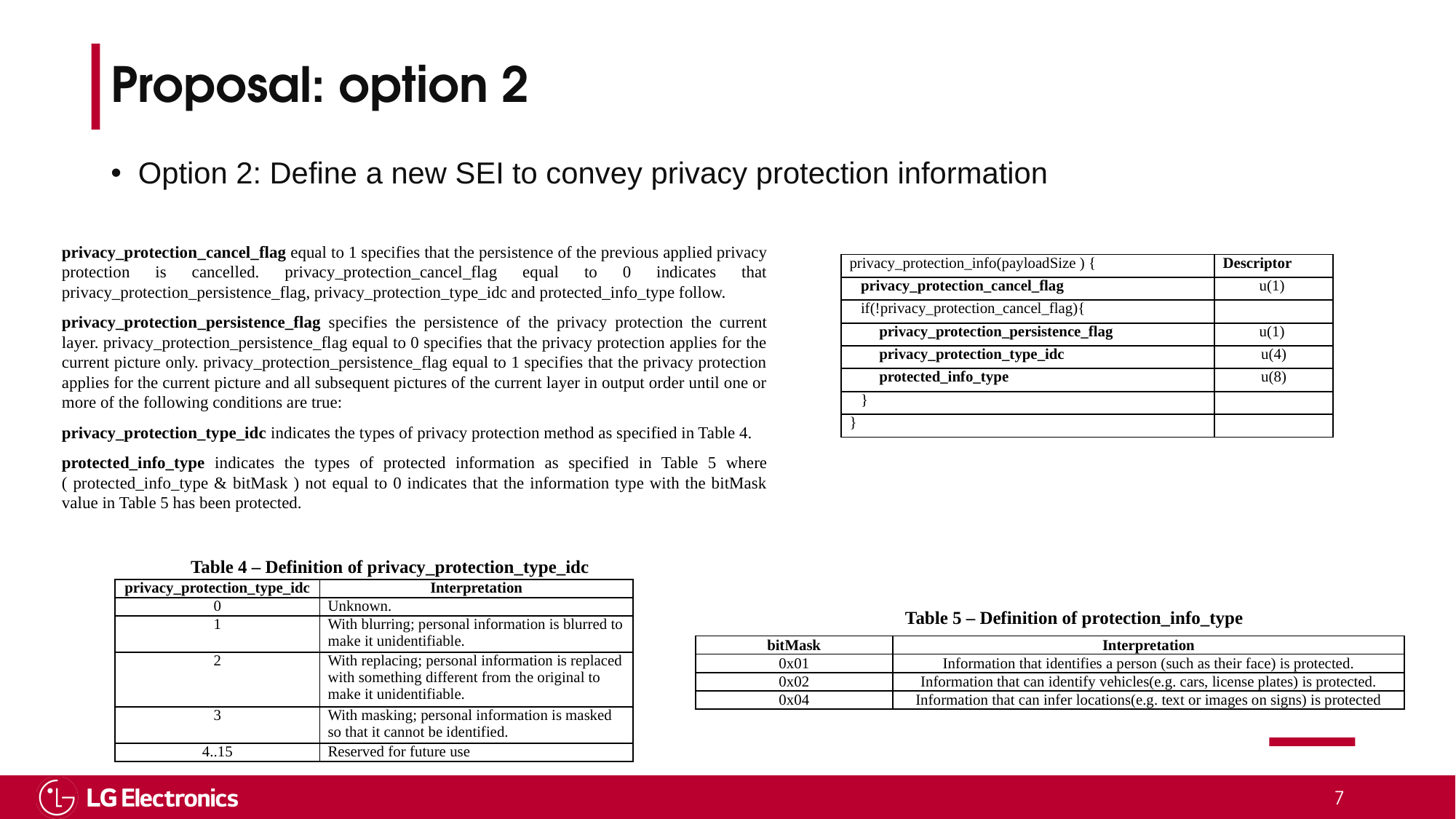

# Proposal: option 2
Option 2: Define a new SEI to convey privacy protection information
privacy_protection_cancel_flag equal to 1 specifies that the persistence of the previous applied privacy protection is cancelled. privacy_protection_cancel_flag equal to 0 indicates that privacy_protection_persistence_flag, privacy_protection_type_idc and protected_info_type follow.
privacy_protection_persistence_flag specifies the persistence of the privacy protection the current layer. privacy_protection_persistence_flag equal to 0 specifies that the privacy protection applies for the current picture only. privacy_protection_persistence_flag equal to 1 specifies that the privacy protection applies for the current picture and all subsequent pictures of the current layer in output order until one or more of the following conditions are true:
privacy_protection_type_idc indicates the types of privacy protection method as specified in Table 4.
protected_info_type indicates the types of protected information as specified in Table 5 where ( protected_info_type & bitMask ) not equal to 0 indicates that the information type with the bitMask value in Table 5 has been protected.
| privacy\_protection\_info(payloadSize ) { | Descriptor |
| --- | --- |
| privacy\_protection\_cancel\_flag | u(1) |
| if(!privacy\_protection\_cancel\_flag){ |  |
| privacy\_protection\_persistence\_flag | u(1) |
| privacy\_protection\_type\_idc | u(4) |
| protected\_info\_type | u(8) |
| } |  |
| } |  |
Table 4 – Definition of privacy_protection_type_idc
| privacy\_protection\_type\_idc | Interpretation |
| --- | --- |
| 0 | Unknown. |
| 1 | With blurring; personal information is blurred to make it unidentifiable. |
| 2 | With replacing; personal information is replaced with something different from the original to make it unidentifiable. |
| 3 | With masking; personal information is masked so that it cannot be identified. |
| 4..15 | Reserved for future use |
Table 5 – Definition of protection_info_type
| bitMask | Interpretation |
| --- | --- |
| 0x01 | Information that identifies a person (such as their face) is protected. |
| 0x02 | Information that can identify vehicles(e.g. cars, license plates) is protected. |
| 0x04 | Information that can infer locations(e.g. text or images on signs) is protected |
7